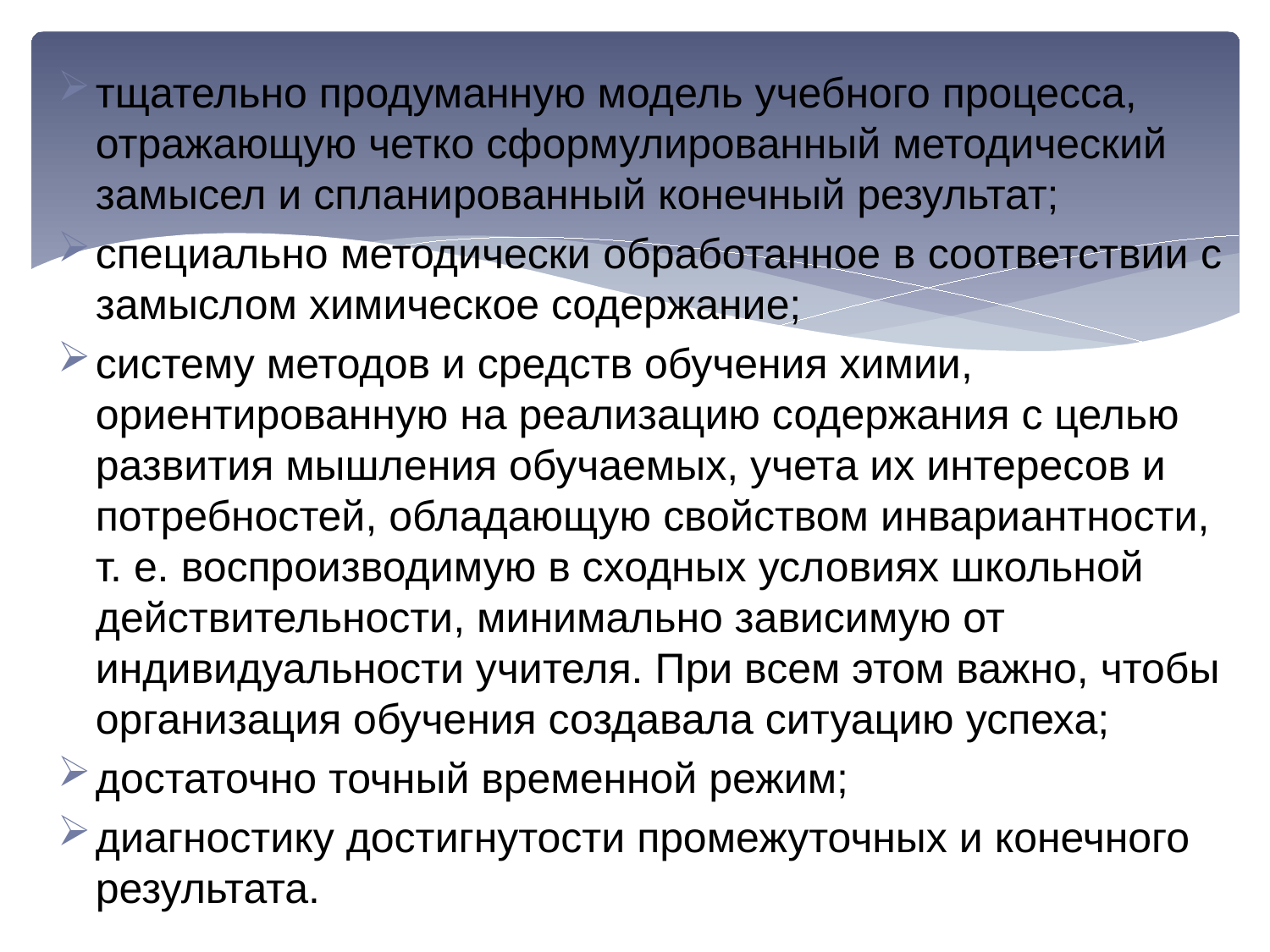

тщательно продуманную модель учебного процесса, отражающую четко сформулированный методический замысел и спланированный конечный результат;
специально методически обработанное в соответствии с замыслом химическое содержание;
систему методов и средств обучения химии, ориентированную на реализацию содержания с целью развития мышления обучаемых, учета их интересов и потребностей, обладающую свойством инвариантности, т. е. воспроизводимую в сходных условиях школьной действительности, минимально зависимую от индивидуальности учителя. При всем этом важно, чтобы организация обучения создавала ситуацию успеха;
достаточно точный временной режим;
диагностику достигнутости промежуточных и конечного результата.